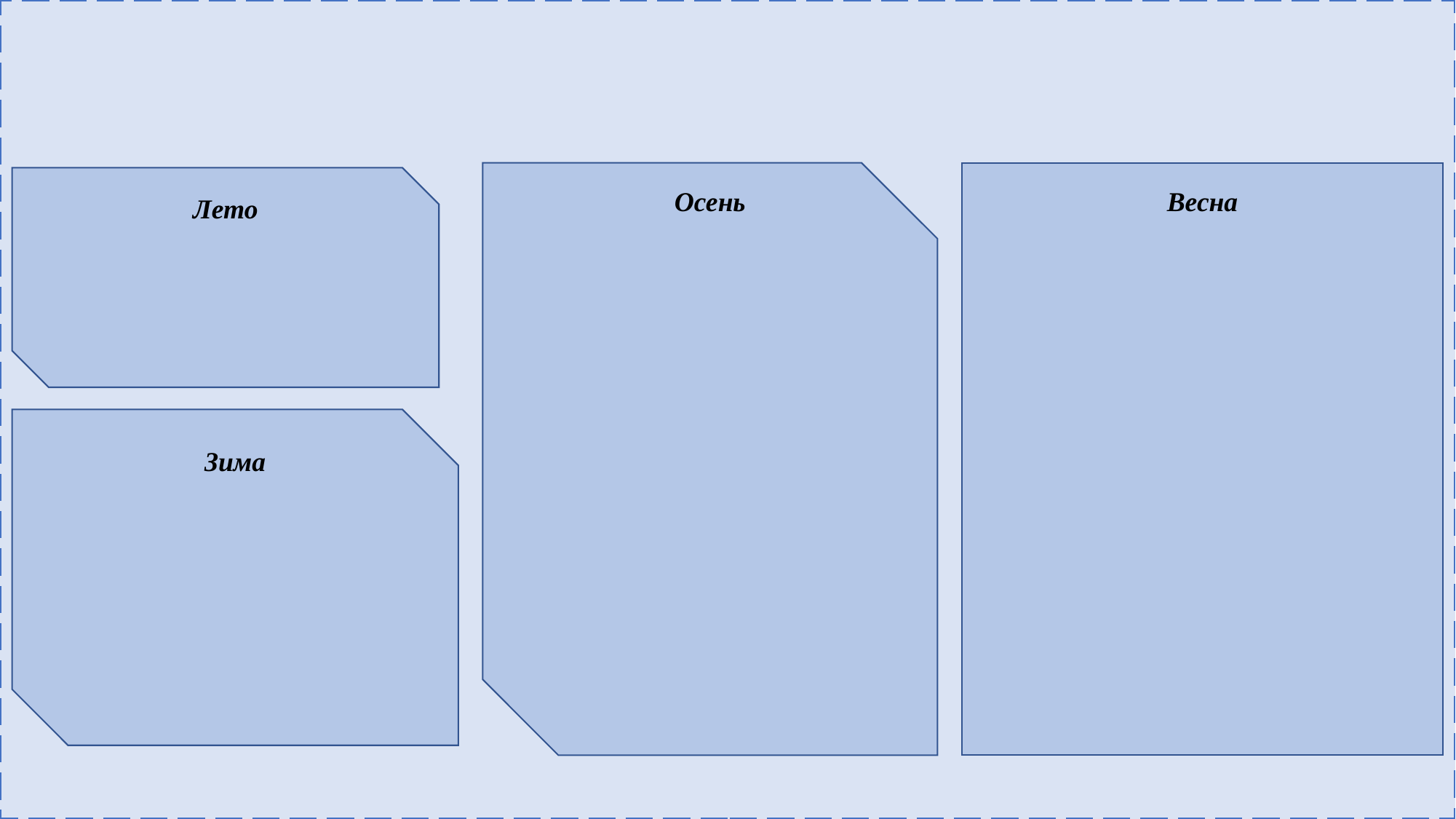

# ДНИ РОЖДЕНИЯ
Осень

Весна

Лето

Зима